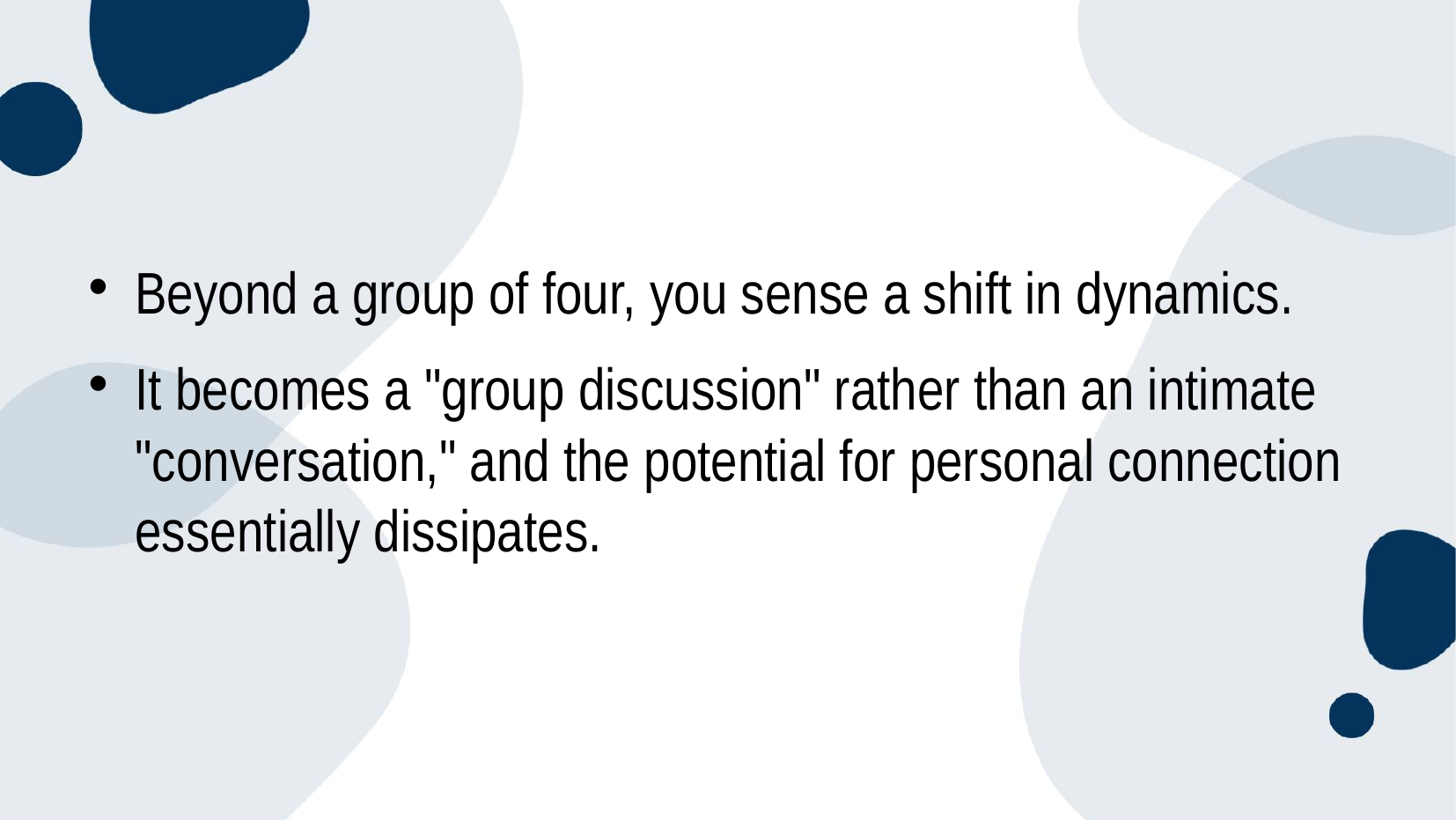

#
Beyond a group of four, you sense a shift in dynamics.
It becomes a "group discussion" rather than an intimate "conversation," and the potential for personal connection essentially dissipates.